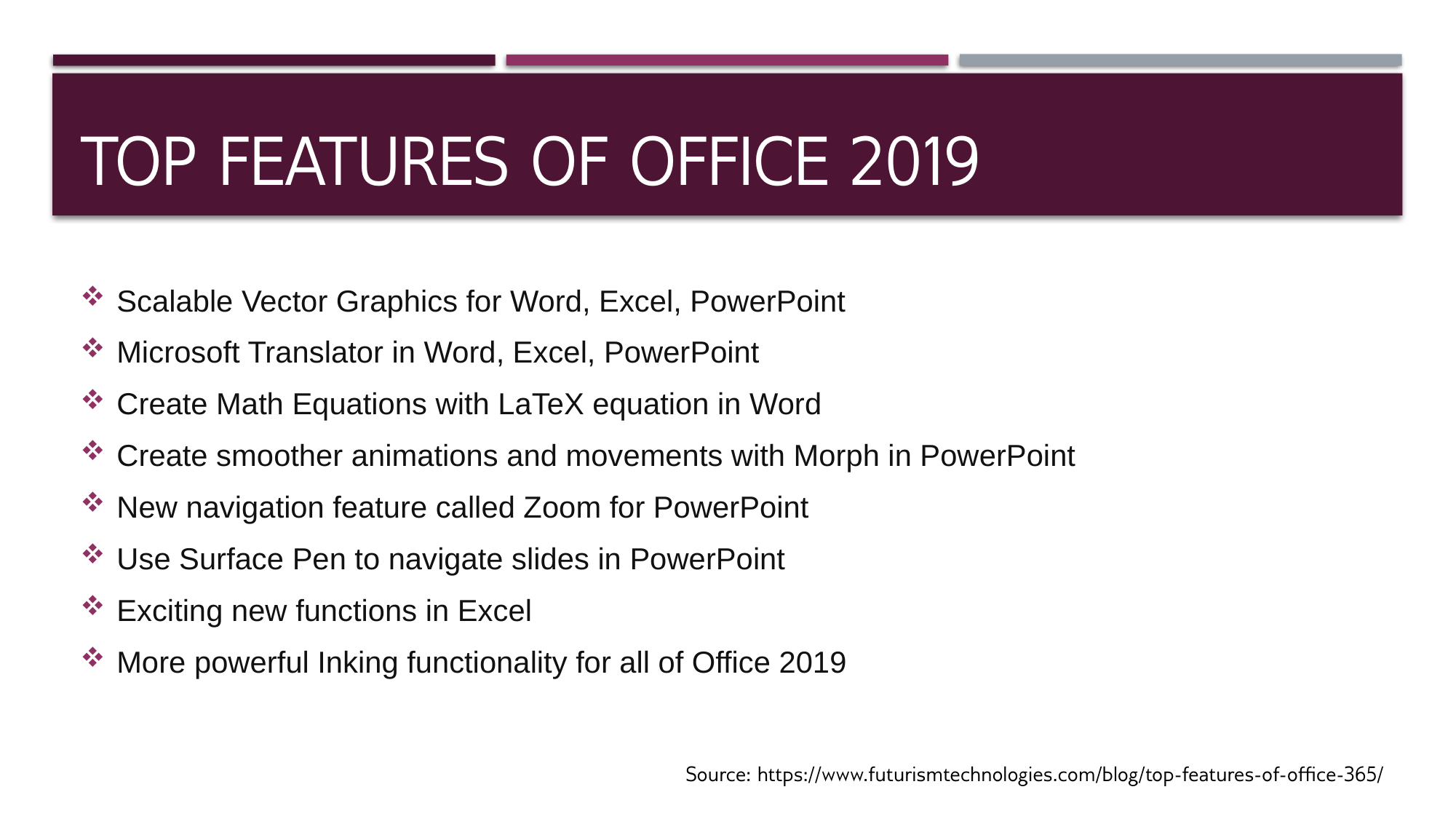

# TOP FEATURES OF OFFICE 2019
Scalable Vector Graphics for Word, Excel, PowerPoint
Microsoft Translator in Word, Excel, PowerPoint
Create Math Equations with LaTeX equation in Word
Create smoother animations and movements with Morph in PowerPoint
New navigation feature called Zoom for PowerPoint
Use Surface Pen to navigate slides in PowerPoint
Exciting new functions in Excel
More powerful Inking functionality for all of Office 2019
Source: https://www.futurismtechnologies.com/blog/top-features-of-office-365/